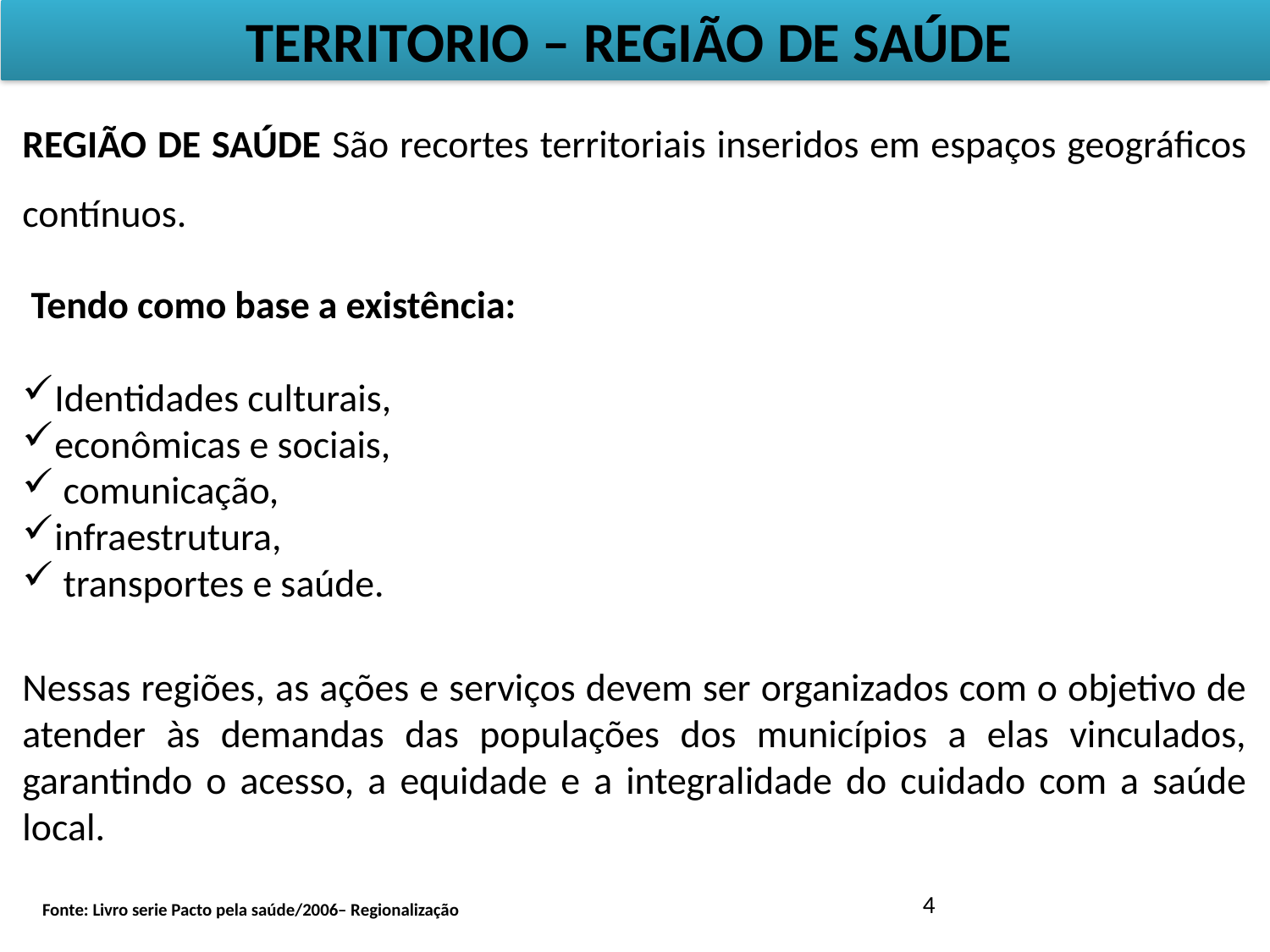

TERRITORIO – REGIÃO DE SAÚDE
REGIÃO DE SAÚDE São recortes territoriais inseridos em espaços geográficos contínuos.

 Tendo como base a existência:

Identidades culturais,
econômicas e sociais,
 comunicação,
infraestrutura,
 transportes e saúde.

Nessas regiões, as ações e serviços devem ser organizados com o objetivo de atender às demandas das populações dos municípios a elas vinculados, garantindo o acesso, a equidade e a integralidade do cuidado com a saúde local.
4
Fonte: Livro serie Pacto pela saúde/2006– Regionalização